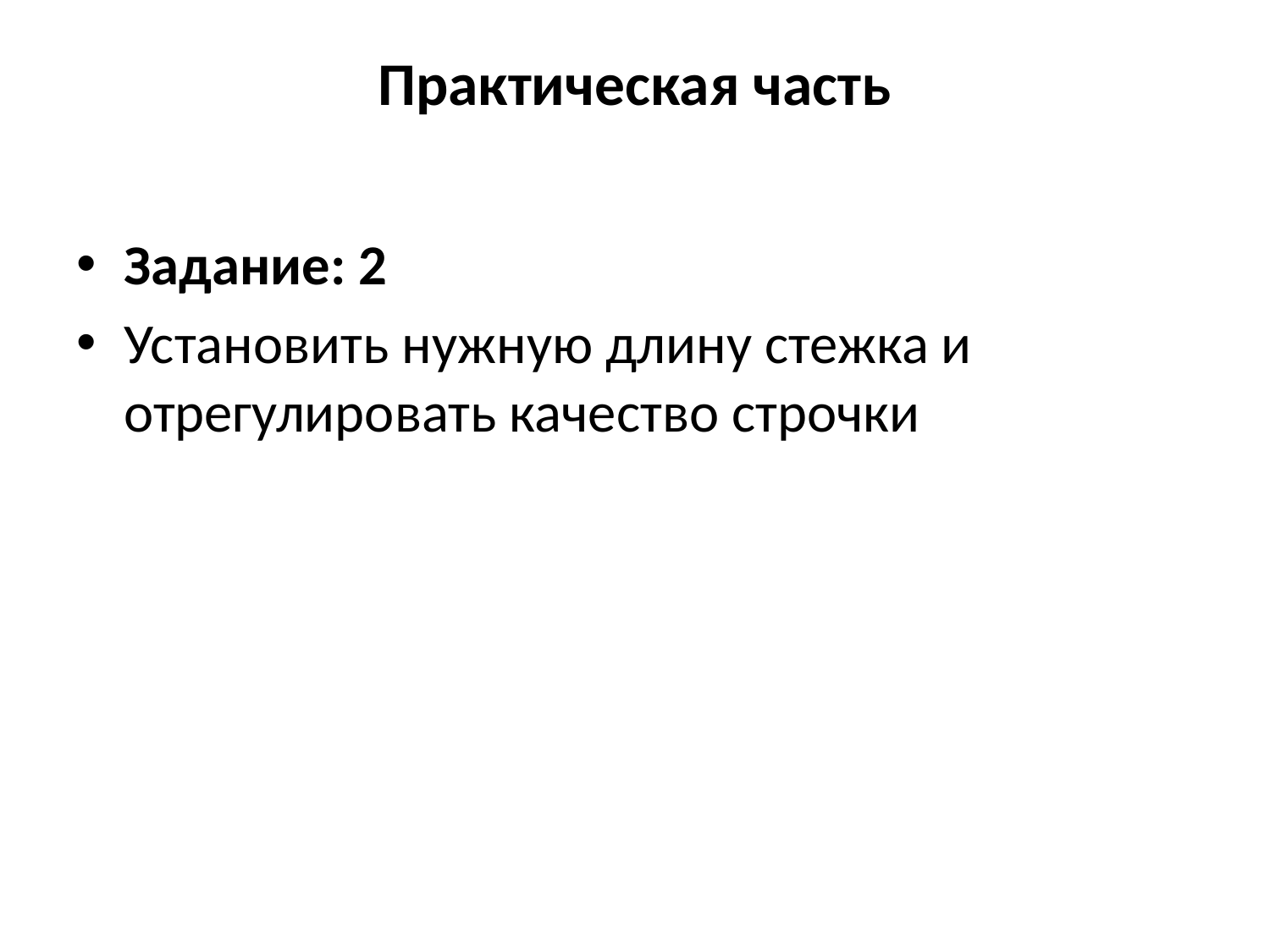

# Практическая часть
Задание: 2
Установить нужную длину стежка и отрегулировать качество строчки